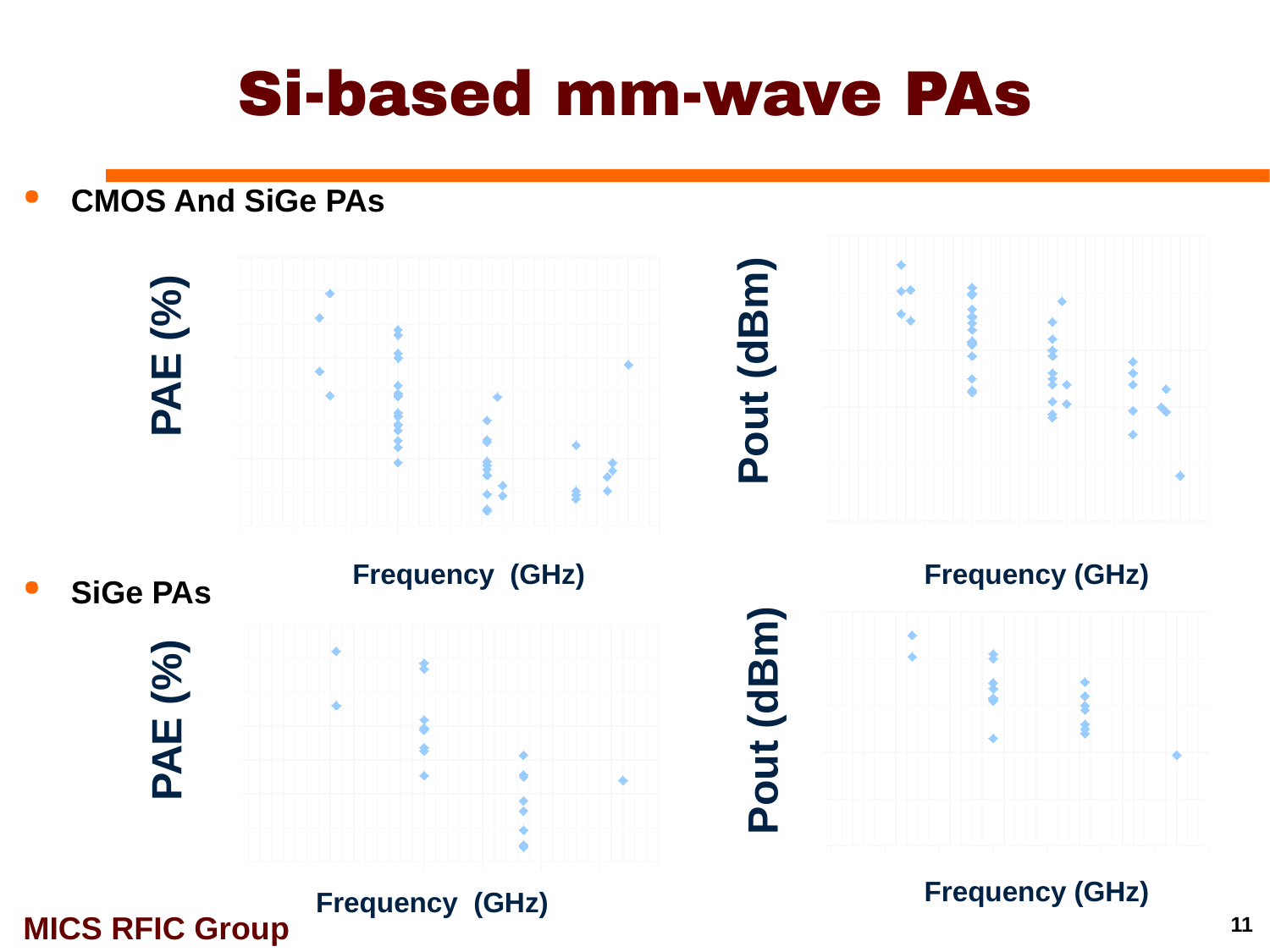

# Si-based mm-wave PAs
CMOS And SiGe PAs

### Chart

| Category | PAE  |
|---|---|

### Chart

| Category | Pout |
|---|---|
PAE (%)
Pout (dBm)
Frequency  (GHz)
Frequency (GHz)
SiGe PAs

### Chart

| Category | Pout |
|---|---|

### Chart

| Category | PAE  |
|---|---|
PAE (%)
Pout (dBm)
Frequency (GHz)
Frequency  (GHz)
11